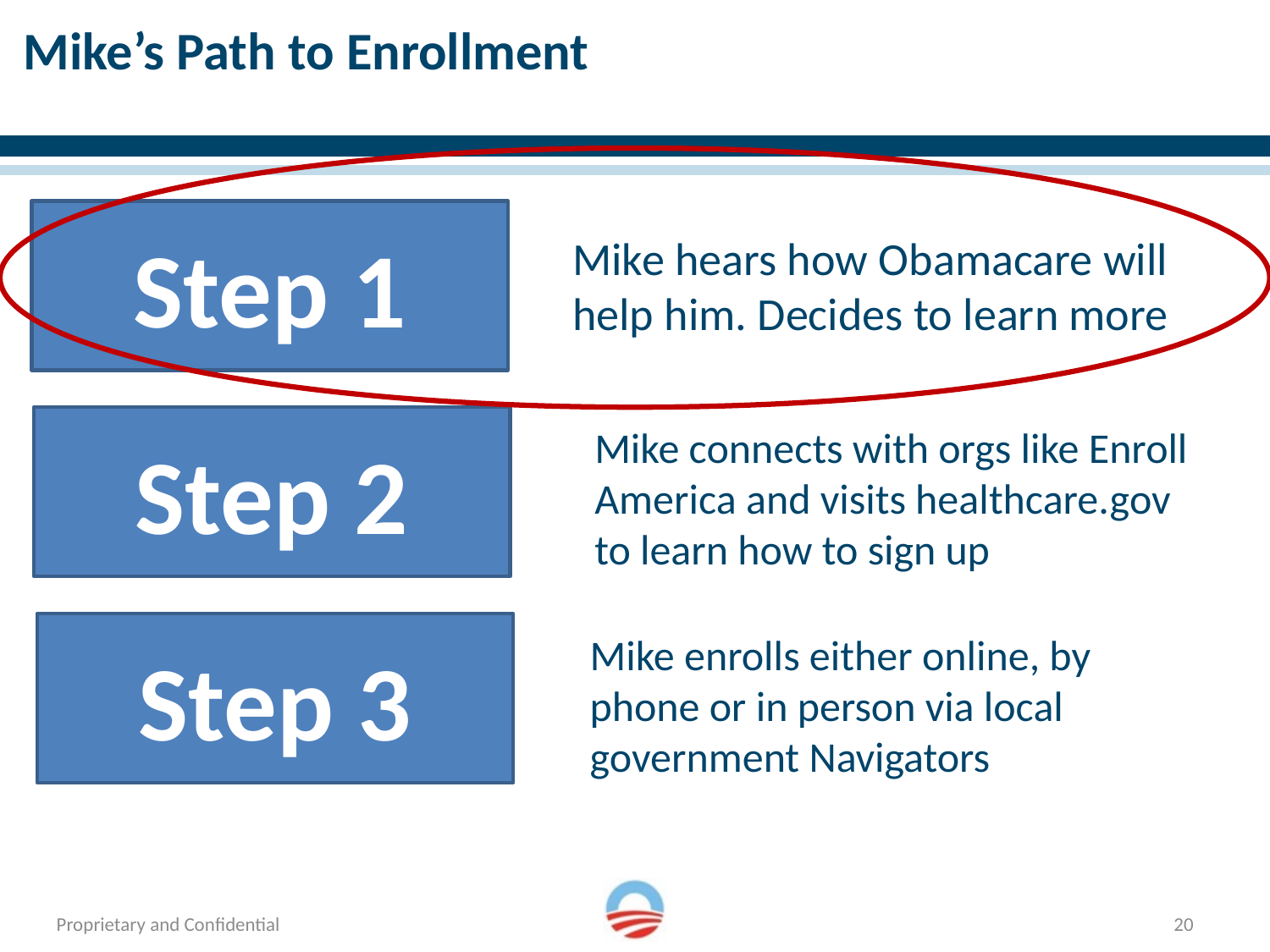

# Mike’s Path to Enrollment

Step 1
Mike hears how Obamacare will help him. Decides to learn more
Step 2
Mike connects with orgs like Enroll America and visits healthcare.gov to learn how to sign up
Step 3
Mike enrolls either online, by phone or in person via local government Navigators
20